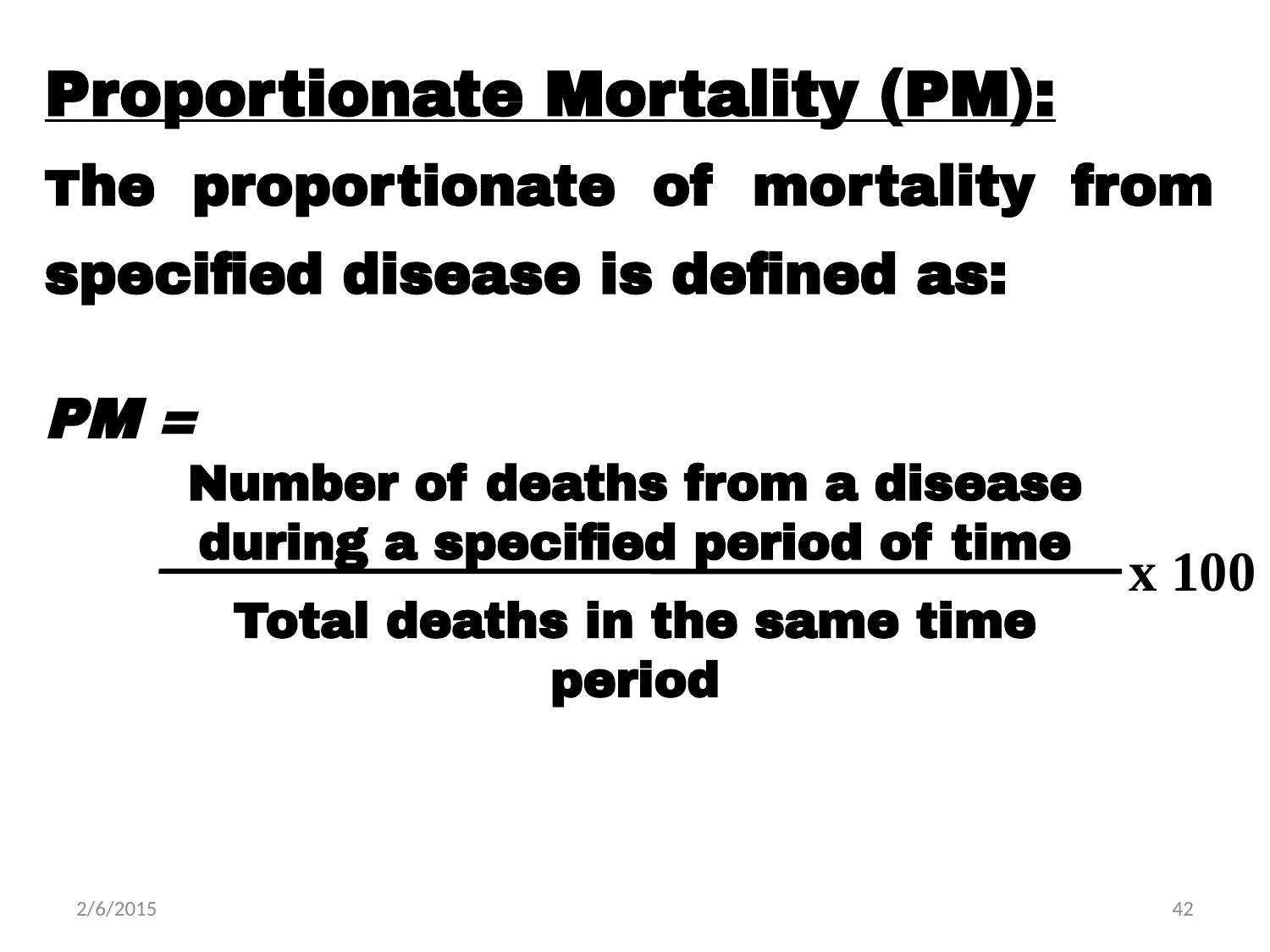

Proportionate Mortality (PM):
The proportionate of mortality from specified disease is defined as:

PM =
Number of deaths from a disease during a specified period of time
x 100
Total deaths in the same time period
2/6/2015
42